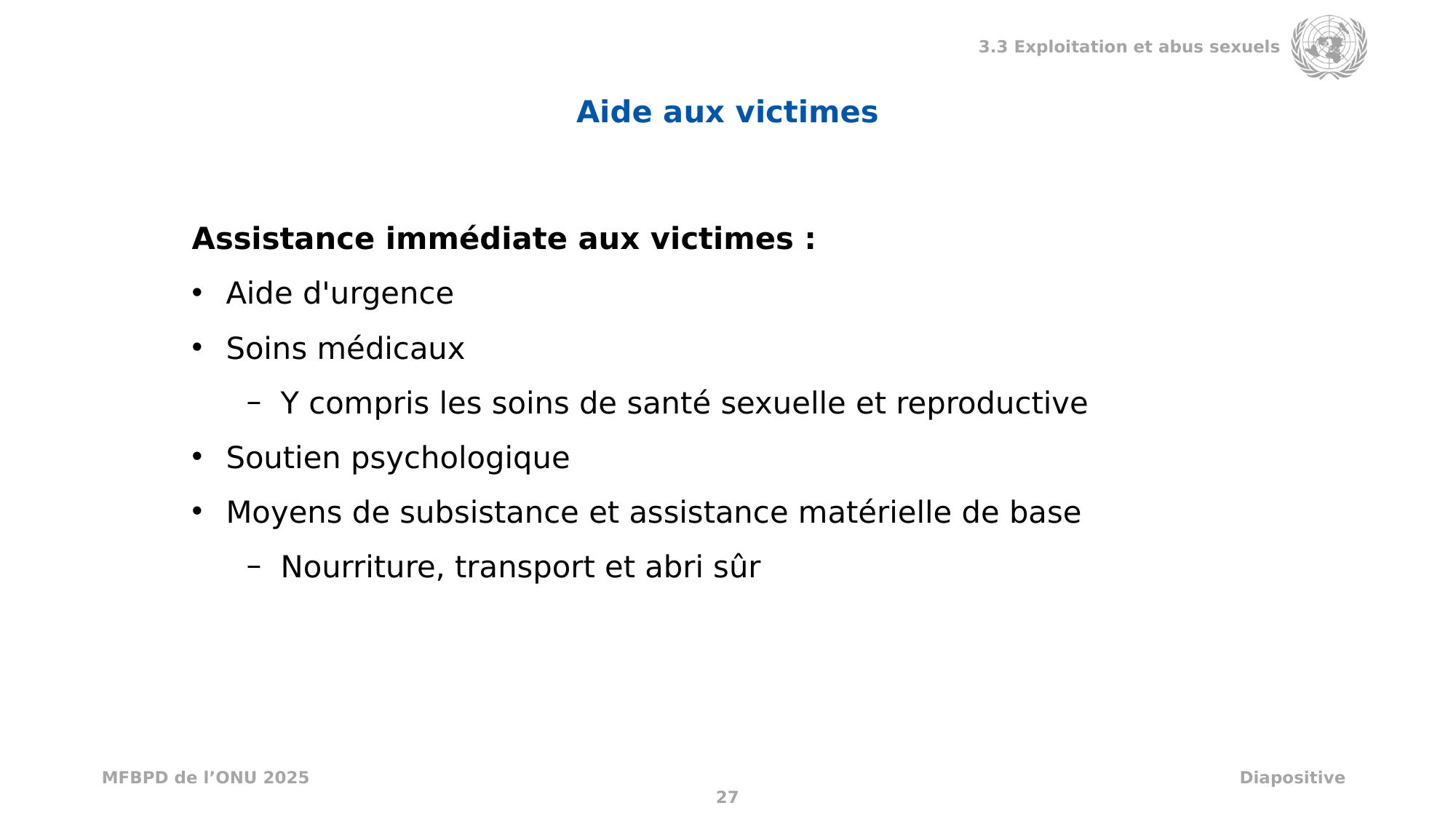

Aide aux victimes
Assistance immédiate aux victimes :
Aide d'urgence
Soins médicaux
Y compris les soins de santé sexuelle et reproductive
Soutien psychologique
Moyens de subsistance et assistance matérielle de base
Nourriture, transport et abri sûr